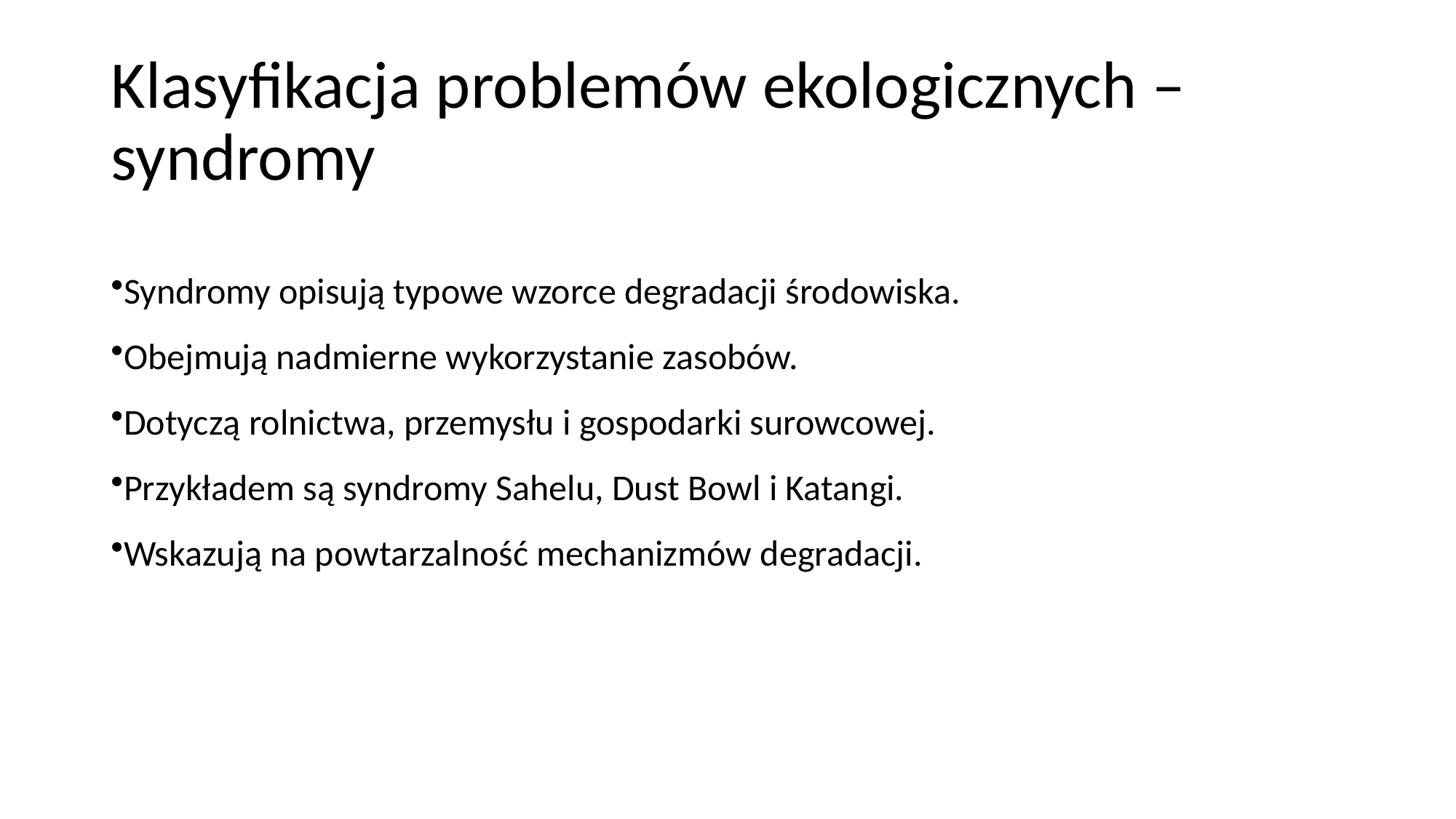

# Klasyfikacja problemów ekologicznych – syndromy
Syndromy opisują typowe wzorce degradacji środowiska.
Obejmują nadmierne wykorzystanie zasobów.
Dotyczą rolnictwa, przemysłu i gospodarki surowcowej.
Przykładem są syndromy Sahelu, Dust Bowl i Katangi.
Wskazują na powtarzalność mechanizmów degradacji.